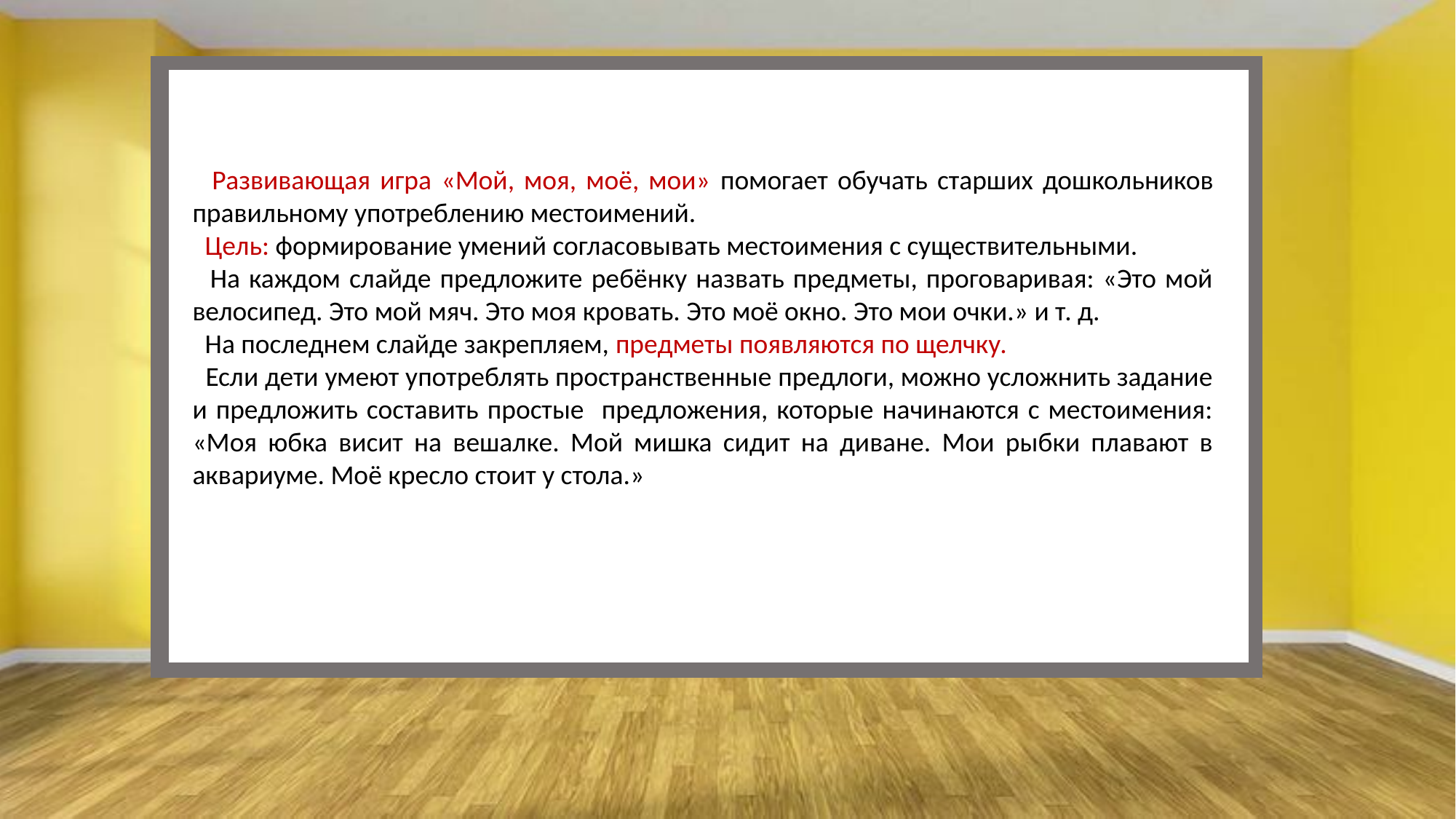

Развивающая игра «Мой, моя, моё, мои» помогает обучать старших дошкольников правильному употреблению местоимений.
  Цель: формирование умений согласовывать местоимения с существительными.
  На каждом слайде предложите ребёнку назвать предметы, проговаривая: «Это мой велосипед. Это мой мяч. Это моя кровать. Это моё окно. Это мои очки.» и т. д.
  На последнем слайде закрепляем, предметы появляются по щелчку.
  Если дети умеют употреблять пространственные предлоги, можно усложнить задание и предложить составить простые  предложения, которые начинаются с местоимения: «Моя юбка висит на вешалке. Мой мишка сидит на диване. Мои рыбки плавают в аквариуме. Моё кресло стоит у стола.»